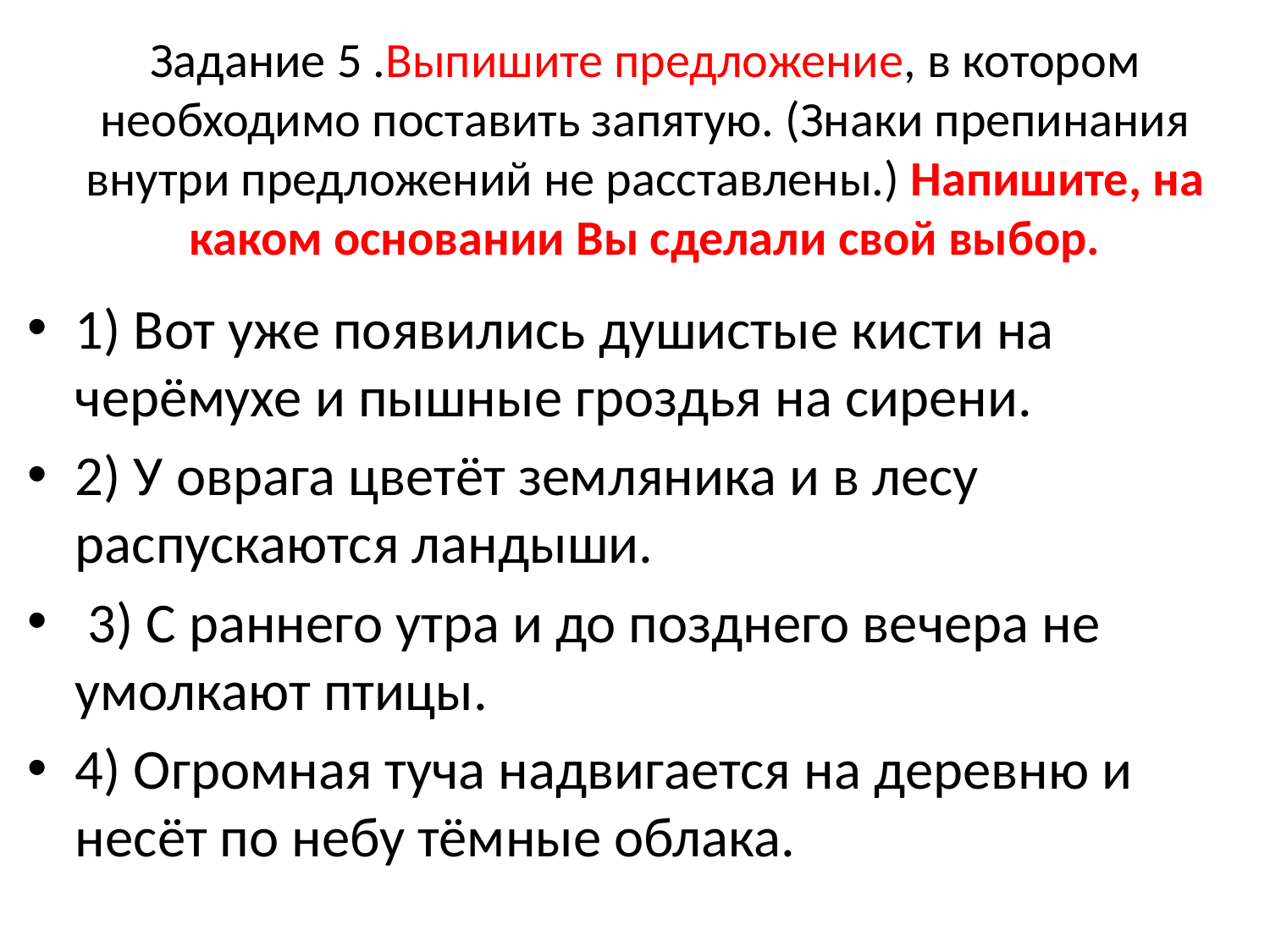

# Задание 5 .Выпишите предложение, в котором необходимо поставить запятую. (Знаки препинания внутри предложений не расставлены.) Напишите, на каком основании Вы сделали свой выбор.
1) Вот уже появились душистые кисти на черёмухе и пышные гроздья на сирени.
2) У оврага цветёт земляника и в лесу распускаются ландыши.
 3) С раннего утра и до позднего вечера не умолкают птицы.
4) Огромная туча надвигается на деревню и несёт по небу тёмные облака.